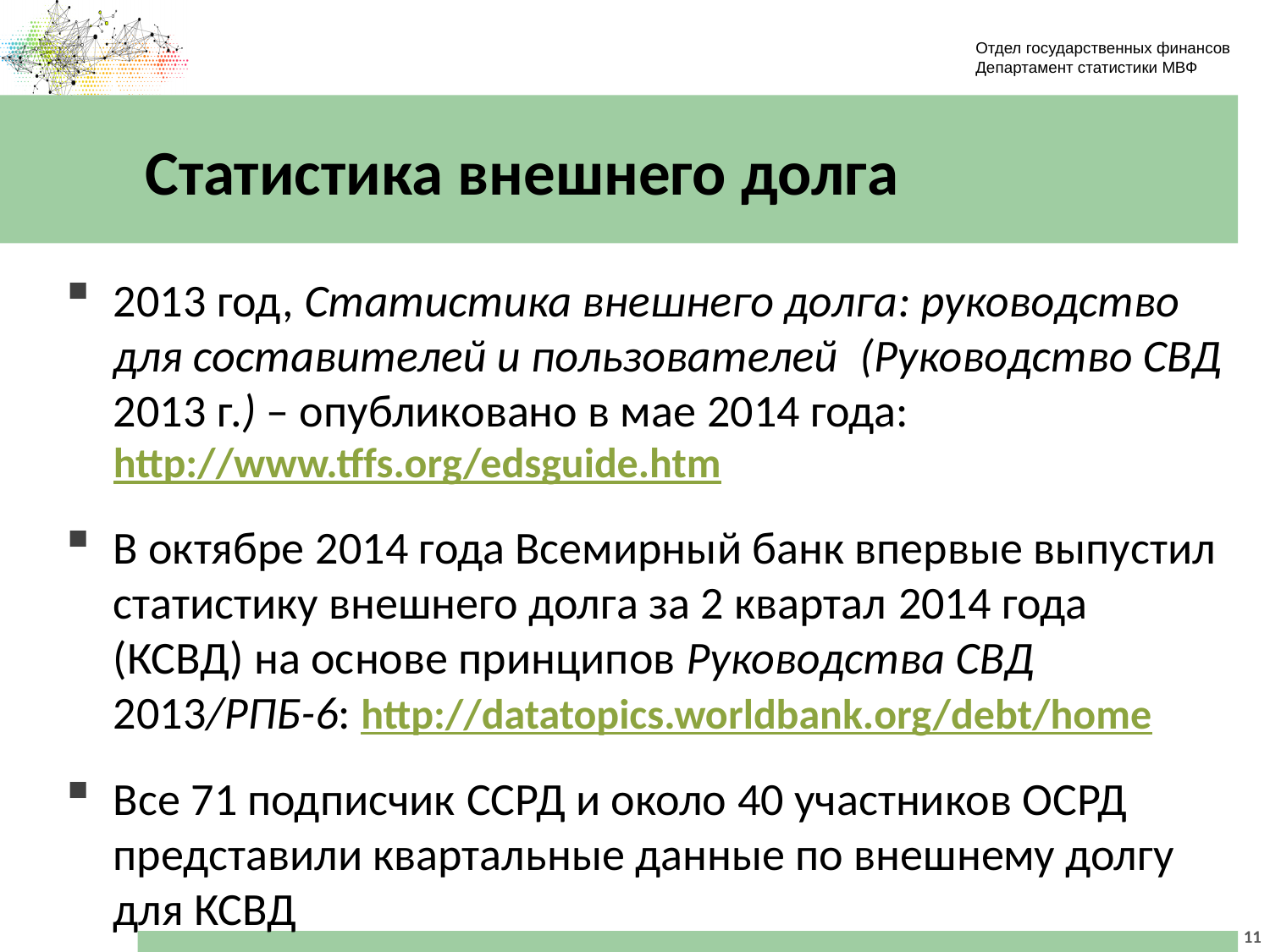

Отдел государственных финансов
Департамент статистики МВФ
# Статистика внешнего долга
2013 год, Статистика внешнего долга: руководство для составителей и пользователей  (Руководство СВД 2013 г.) – опубликовано в мае 2014 года: http://www.tffs.org/edsguide.htm
В октябре 2014 года Всемирный банк впервые выпустил статистику внешнего долга за 2 квартал 2014 года (КСВД) на основе принципов Руководства СВД 2013/РПБ-6: http://datatopics.worldbank.org/debt/home
Все 71 подписчик ССРД и около 40 участников ОСРД представили квартальные данные по внешнему долгу для КСВД

11